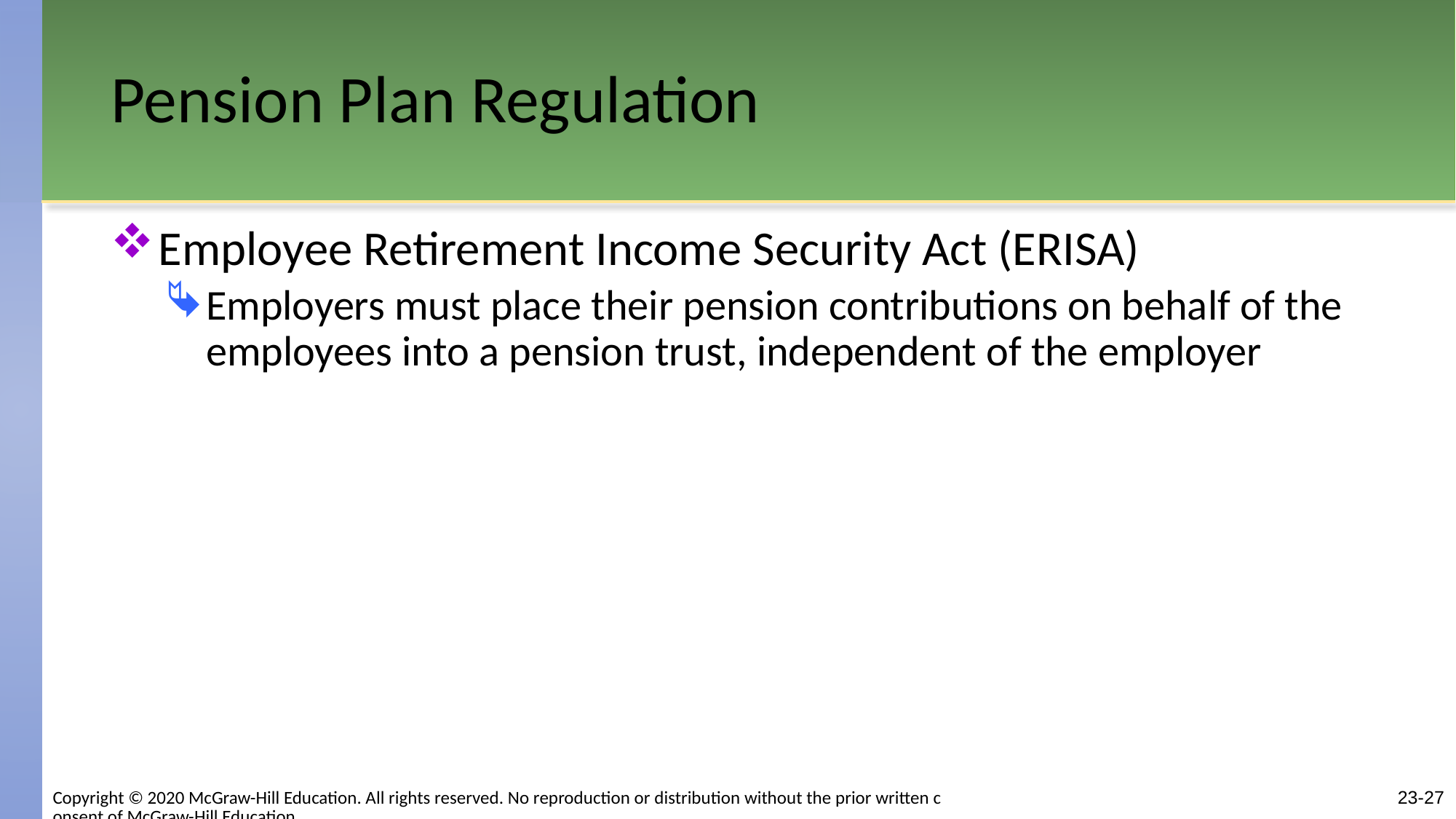

# Pension Plan Regulation
Employee Retirement Income Security Act (ERISA)
Employers must place their pension contributions on behalf of the employees into a pension trust, independent of the employer

Copyright © 2020 McGraw-Hill Education. All rights reserved. No reproduction or distribution without the prior written consent of McGraw-Hill Education.
23-27